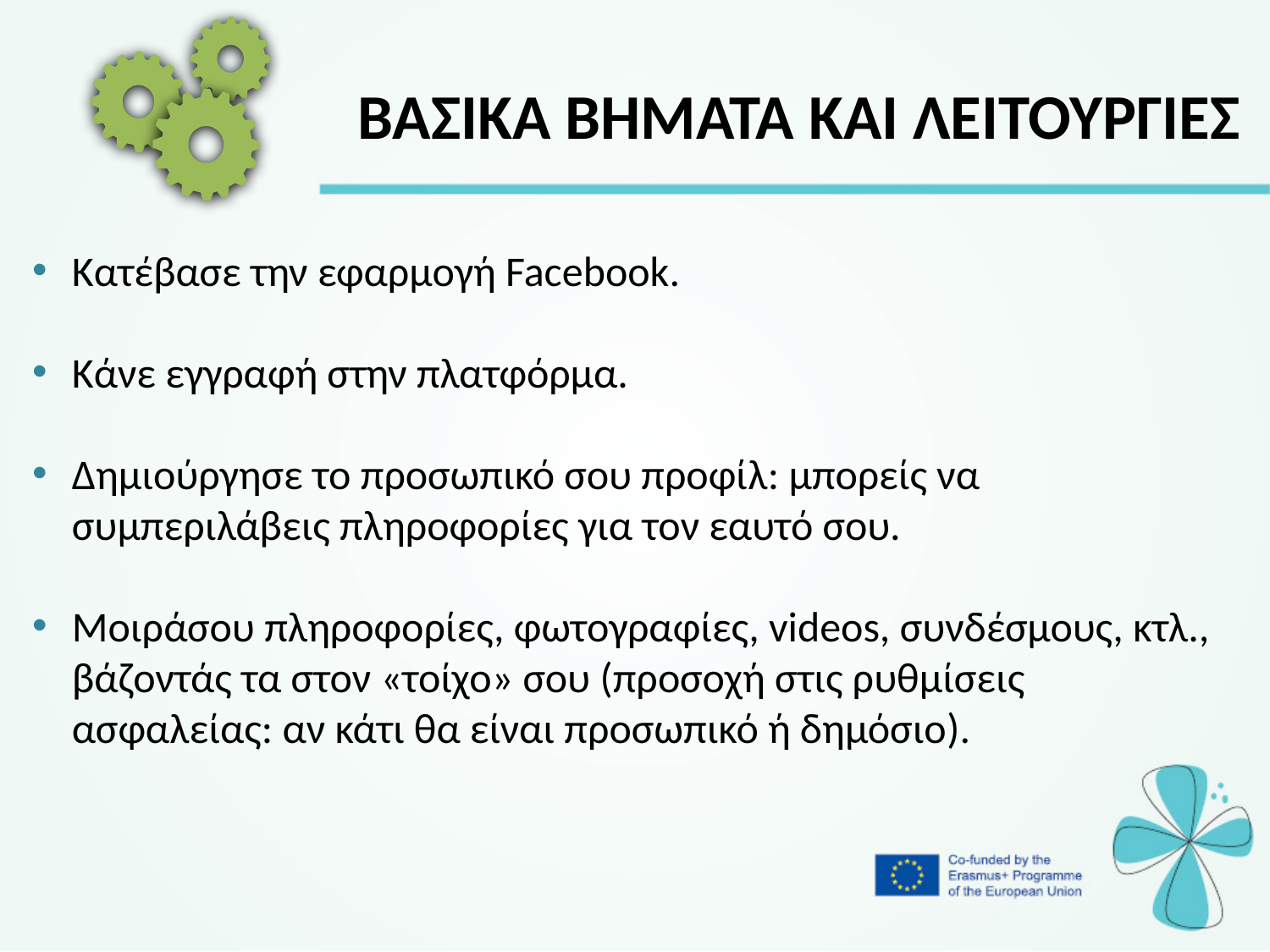

ΒΑΣΙΚΑ ΒΗΜΑΤΑ ΚΑΙ ΛΕΙΤΟΥΡΓΙΕΣ
Κατέβασε την εφαρμογή Facebook.

Κάνε εγγραφή στην πλατφόρμα.

Δημιούργησε το προσωπικό σου προφίλ: μπορείς να συμπεριλάβεις πληροφορίες για τον εαυτό σου.

Μοιράσου πληροφορίες, φωτογραφίες, videos, συνδέσμους, κτλ., βάζοντάς τα στον «τοίχο» σου (προσοχή στις ρυθμίσεις ασφαλείας: αν κάτι θα είναι προσωπικό ή δημόσιο).